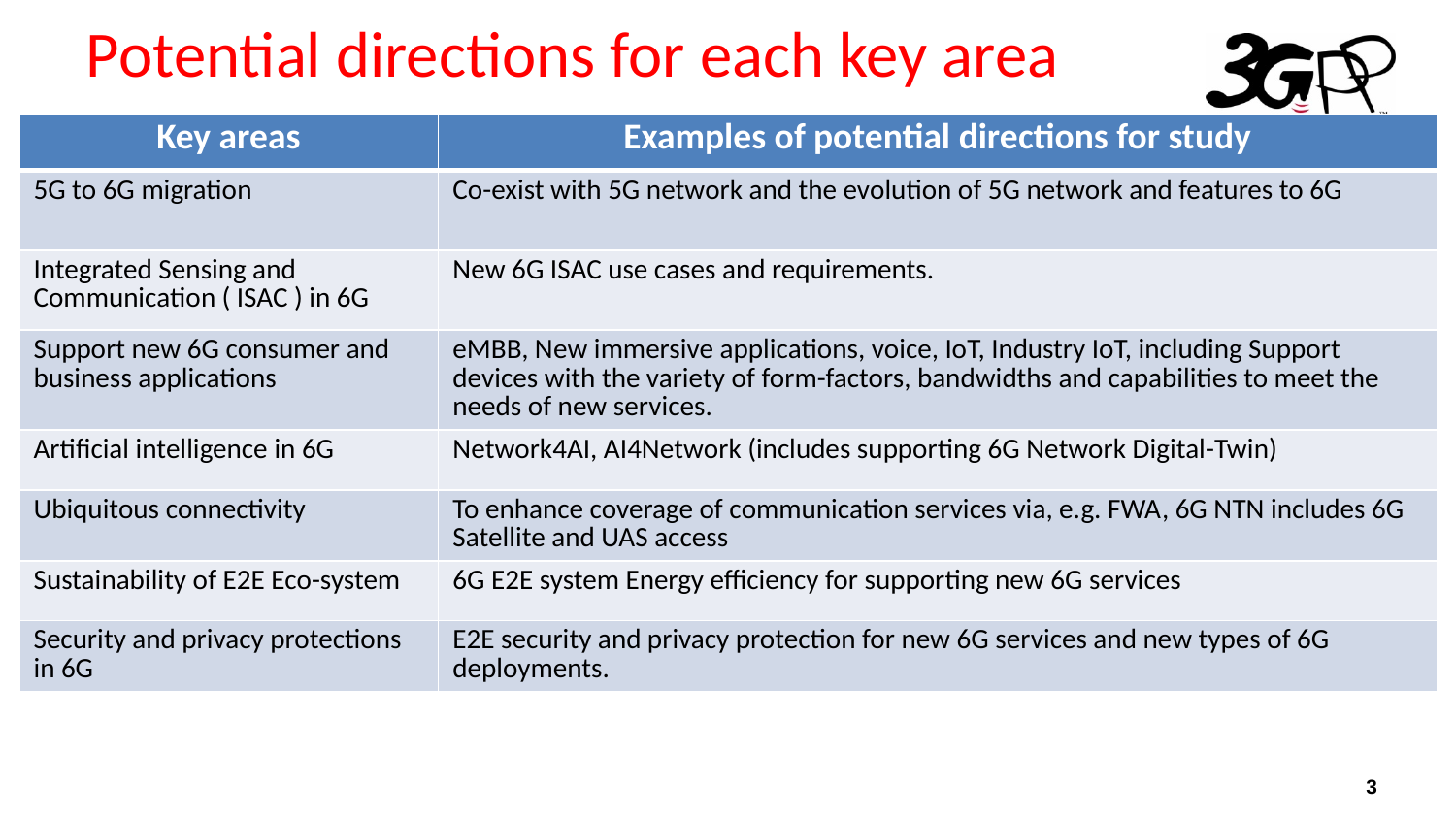

# Potential directions for each key area
| Key areas | Examples of potential directions for study |
| --- | --- |
| 5G to 6G migration | Co-exist with 5G network and the evolution of 5G network and features to 6G |
| Integrated Sensing and Communication ( ISAC ) in 6G | New 6G ISAC use cases and requirements. |
| Support new 6G consumer and business applications | eMBB, New immersive applications, voice, IoT, Industry IoT, including Support devices with the variety of form-factors, bandwidths and capabilities to meet the needs of new services. |
| Artificial intelligence in 6G | Network4AI, AI4Network (includes supporting 6G Network Digital-Twin) |
| Ubiquitous connectivity | To enhance coverage of communication services via, e.g. FWA, 6G NTN includes 6G Satellite and UAS access |
| Sustainability of E2E Eco-system | 6G E2E system Energy efficiency for supporting new 6G services |
| Security and privacy protections in 6G | E2E security and privacy protection for new 6G services and new types of 6G deployments. |